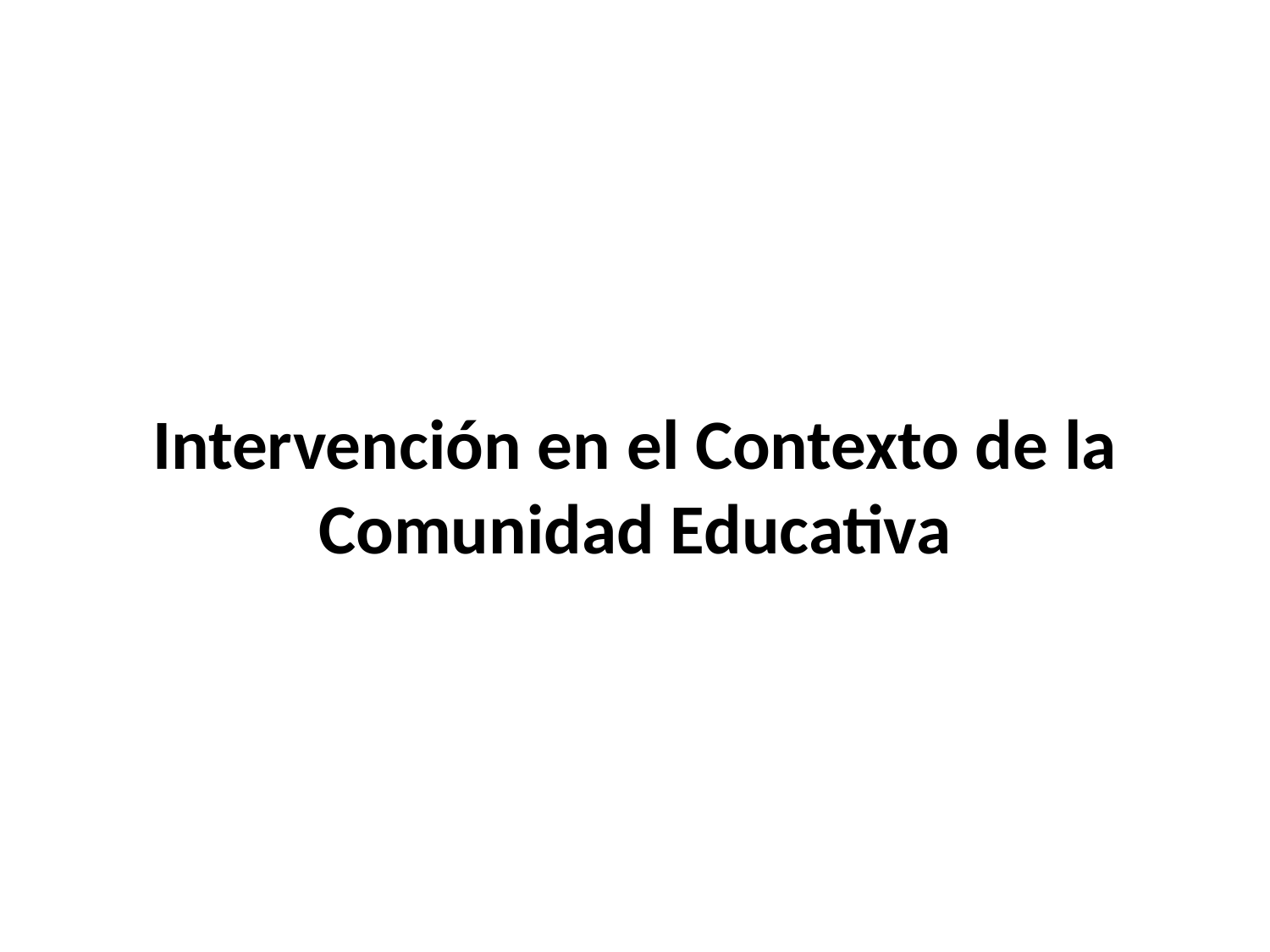

Intervención en el Contexto de la Comunidad Educativa